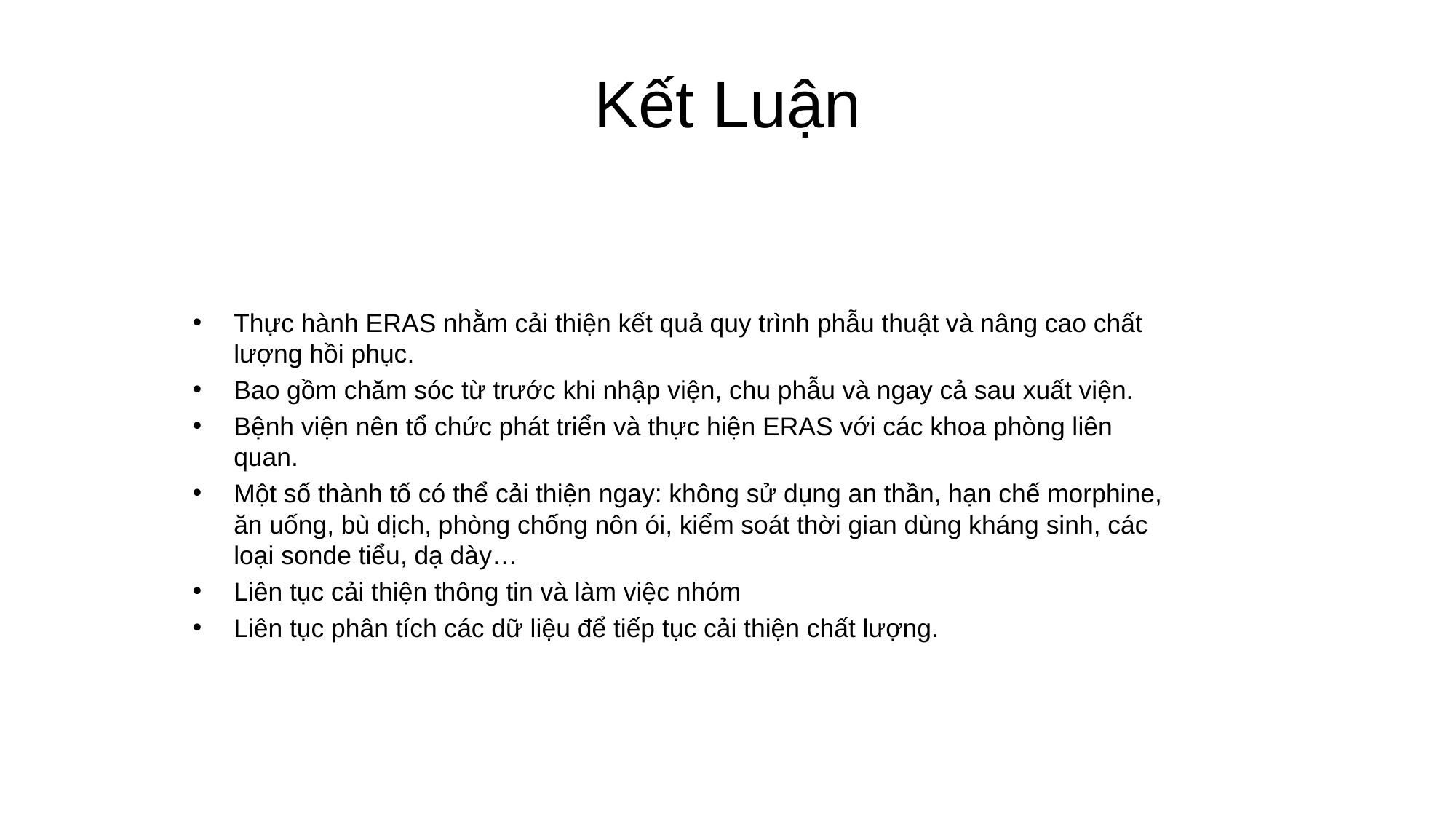

# Kết Luận
Thực hành ERAS nhằm cải thiện kết quả quy trình phẫu thuật và nâng cao chất lượng hồi phục.
Bao gồm chăm sóc từ trước khi nhập viện, chu phẫu và ngay cả sau xuất viện.
Bệnh viện nên tổ chức phát triển và thực hiện ERAS với các khoa phòng liên quan.
Một số thành tố có thể cải thiện ngay: không sử dụng an thần, hạn chế morphine, ăn uống, bù dịch, phòng chống nôn ói, kiểm soát thời gian dùng kháng sinh, các loại sonde tiểu, dạ dày…
Liên tục cải thiện thông tin và làm việc nhóm
Liên tục phân tích các dữ liệu để tiếp tục cải thiện chất lượng.